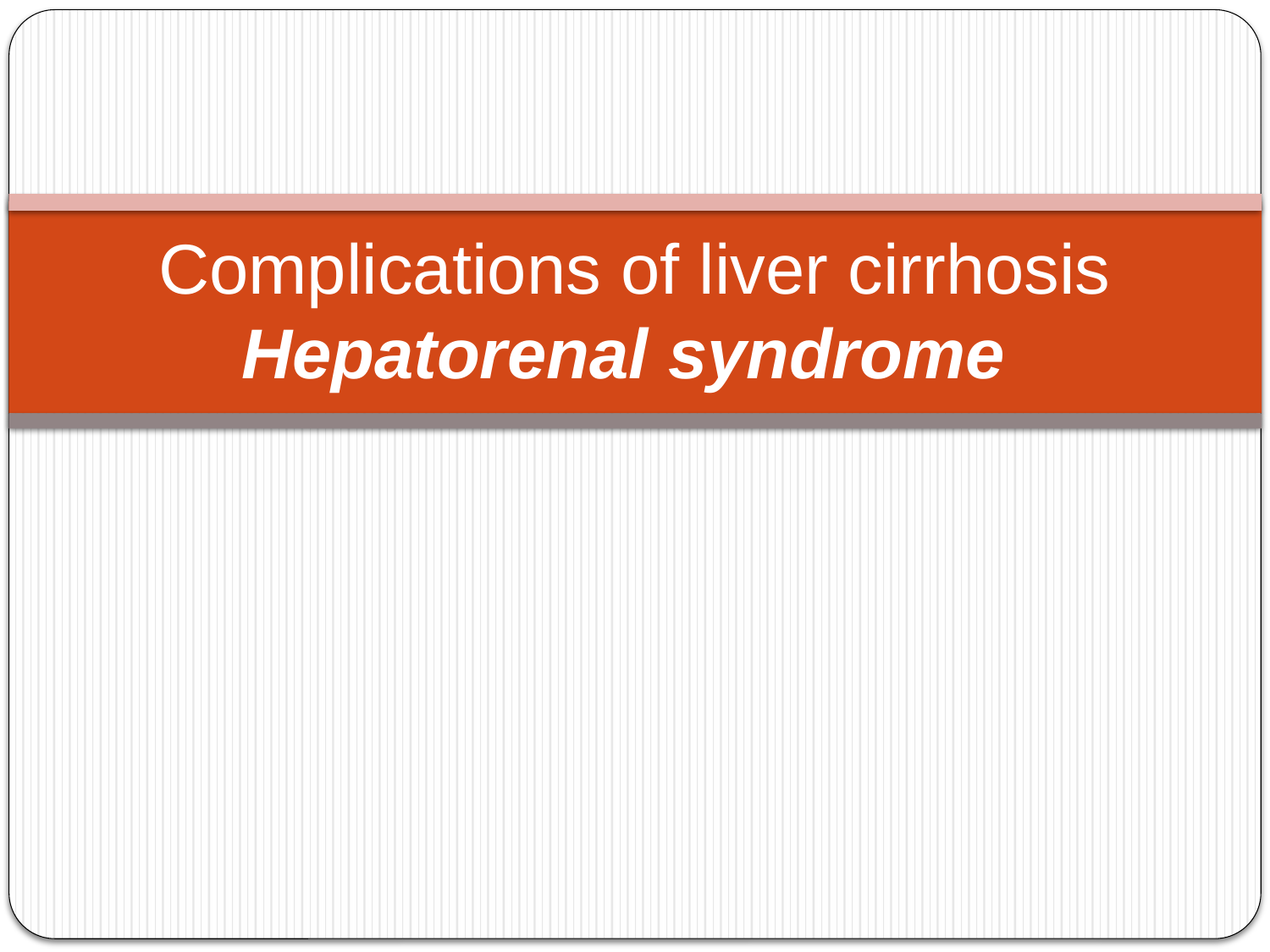

# Complications of liver cirrhosis Hepatorenal syndrome: